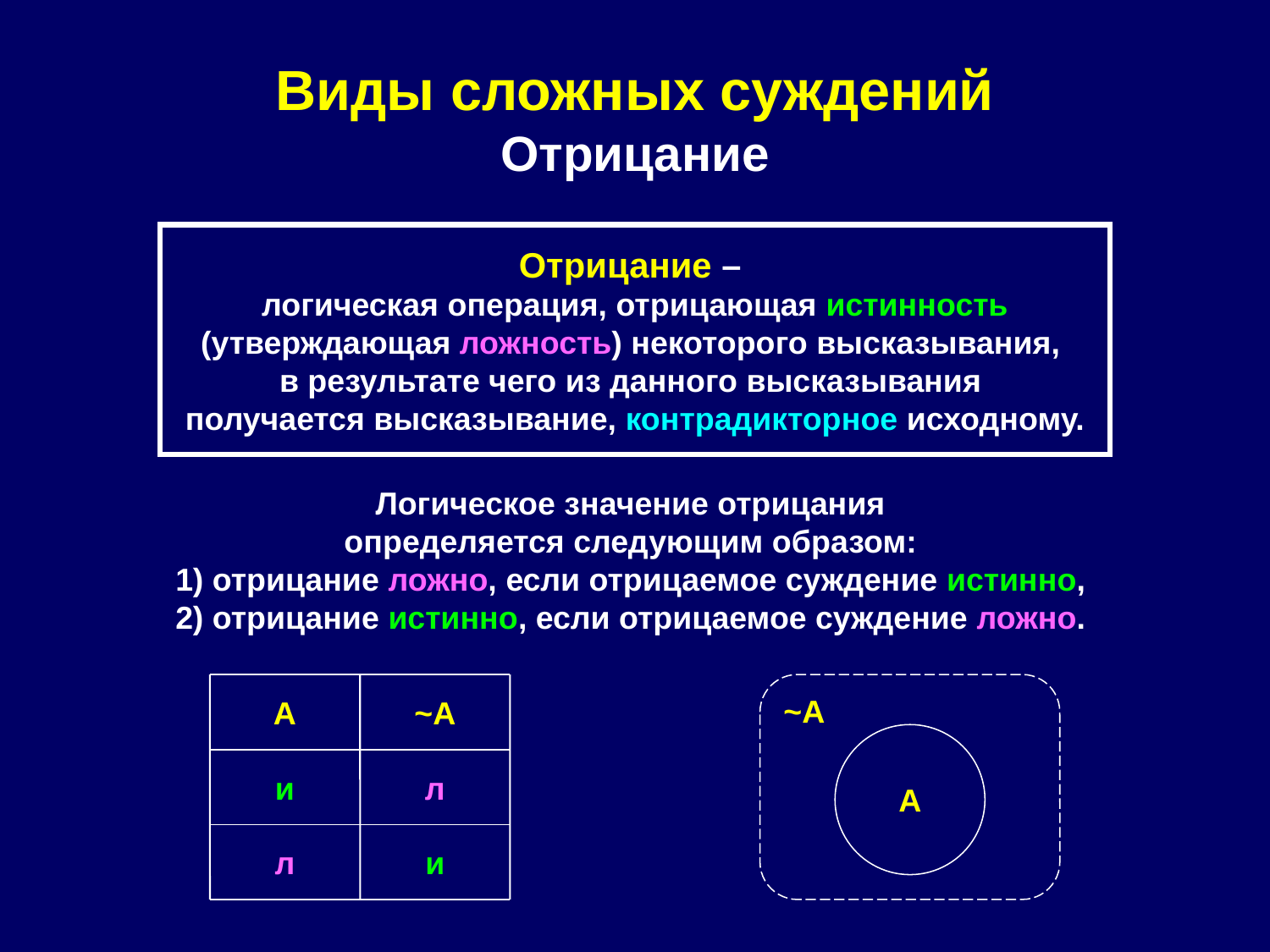

# Виды сложных суждений Отрицание
Отрицание –
логическая операция, отрицающая истинность (утверждающая ложность) некоторого высказывания,
в результате чего из данного высказывания
получается высказывание, контрадикторное исходному.
Логическое значение отрицания
определяется следующим образом:
1) отрицание ложно, если отрицаемое суждение истинно,
2) отрицание истинно, если отрицаемое суждение ложно.
A

~A

~A
A
и
л
л
и